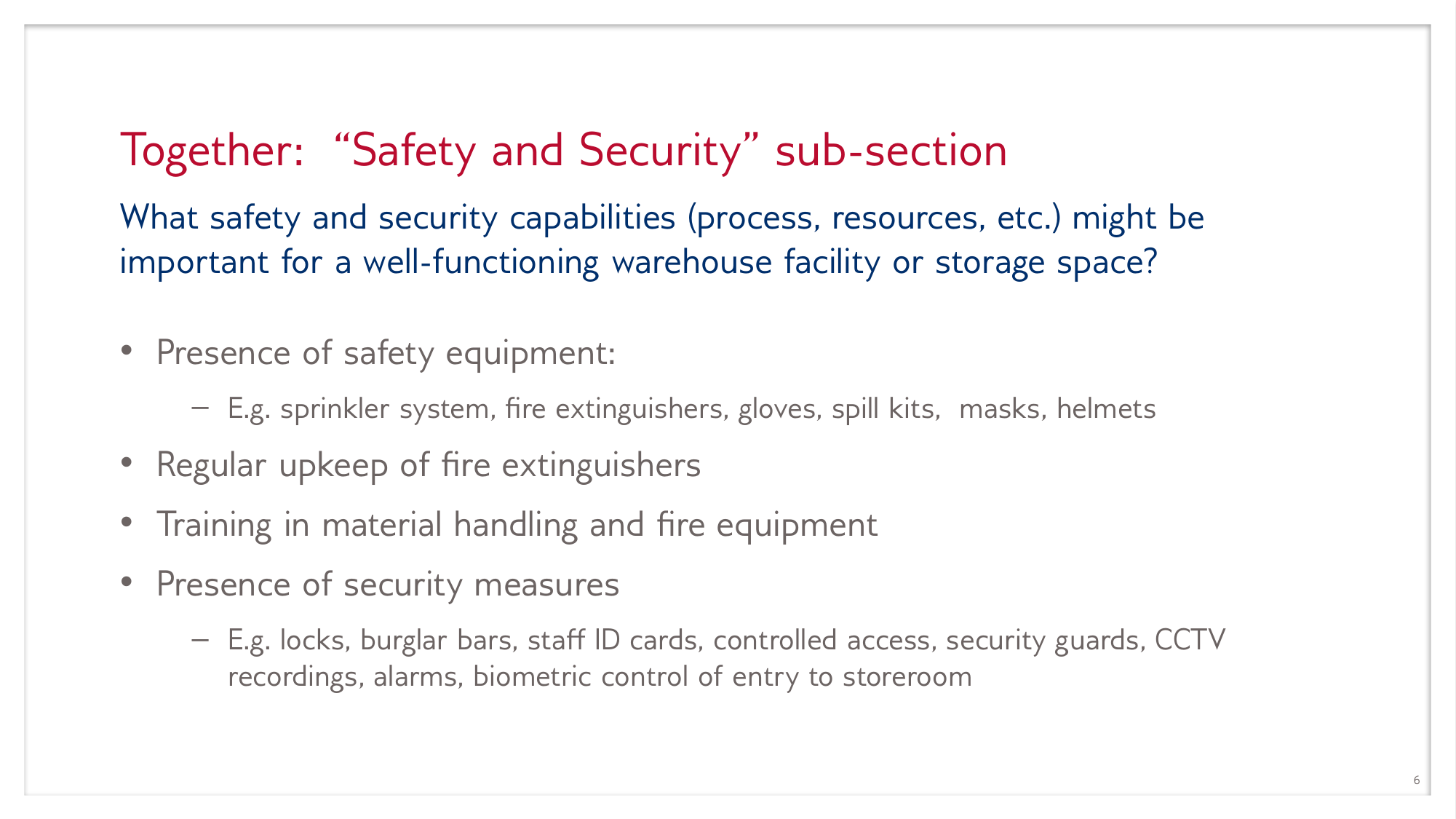

# Together:  “Safety and Security” sub-section
What safety and security capabilities (process, resources, etc.) might be important for a well-functioning warehouse facility or storage space?
Presence of safety equipment:
E.g. sprinkler system, fire extinguishers, gloves, spill kits,  masks, helmets
Regular upkeep of fire extinguishers
Training in material handling and fire equipment
Presence of security measures
E.g. locks, burglar bars, staff ID cards, controlled access, security guards, CCTV recordings, alarms, biometric control of entry to storeroom

6